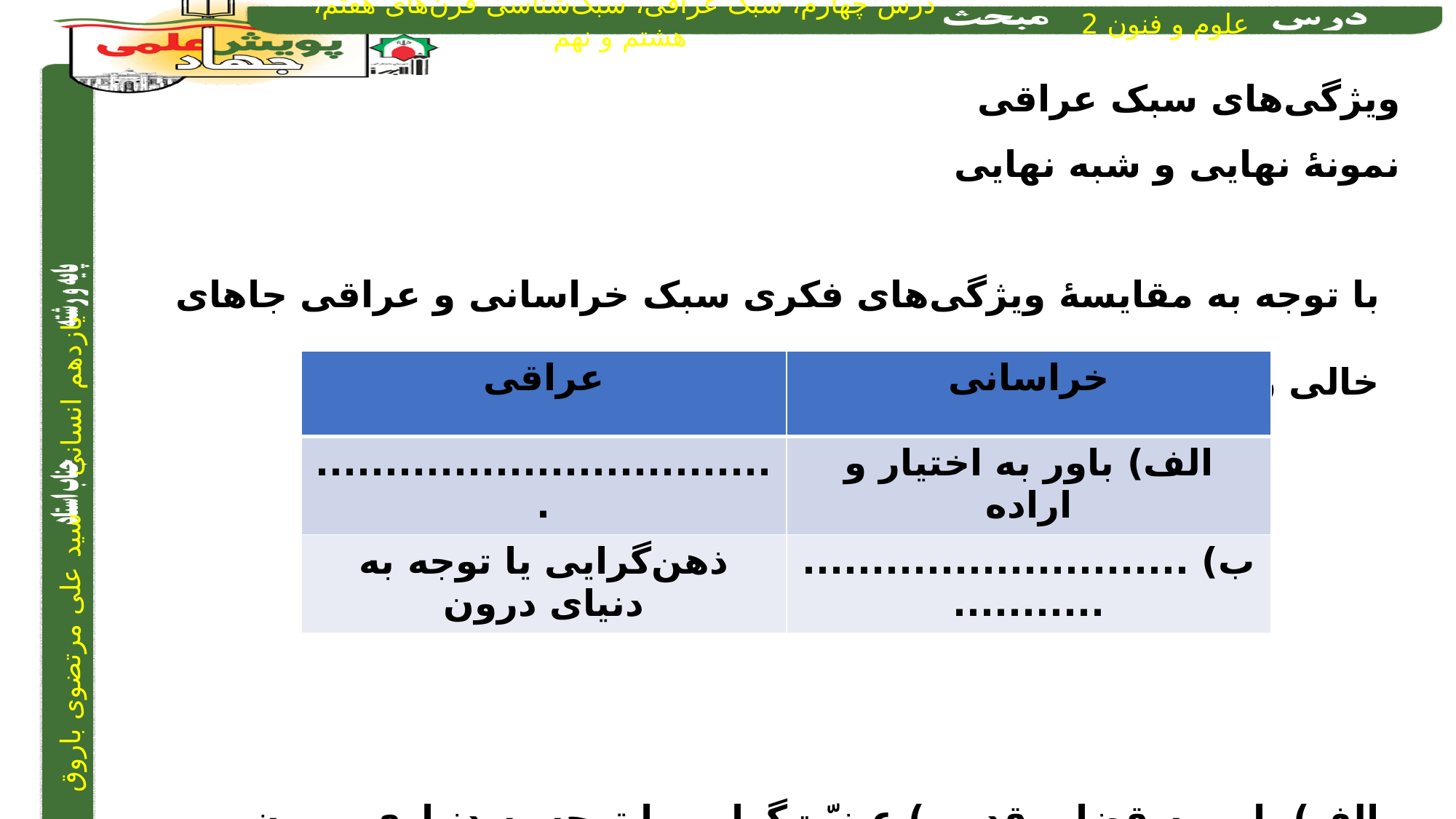

ویژگی‌های سبک عراقی
نمونۀ نهایی و شبه نهایی
با توجه به مقایسۀ ویژگی‌های فکری سبک خراسانی و عراقی جاهای خالی را کامل کنید :

الف) باور به قضا و قدر	ب) عینیّت‌گرایی یا توجه به دنیاری بیرون
| عراقی | خراسانی |
| --- | --- |
| .................................. | الف) باور به اختیار و اراده |
| ذهن‌گرایی یا توجه به دنیای درون | ب) ....................................... |